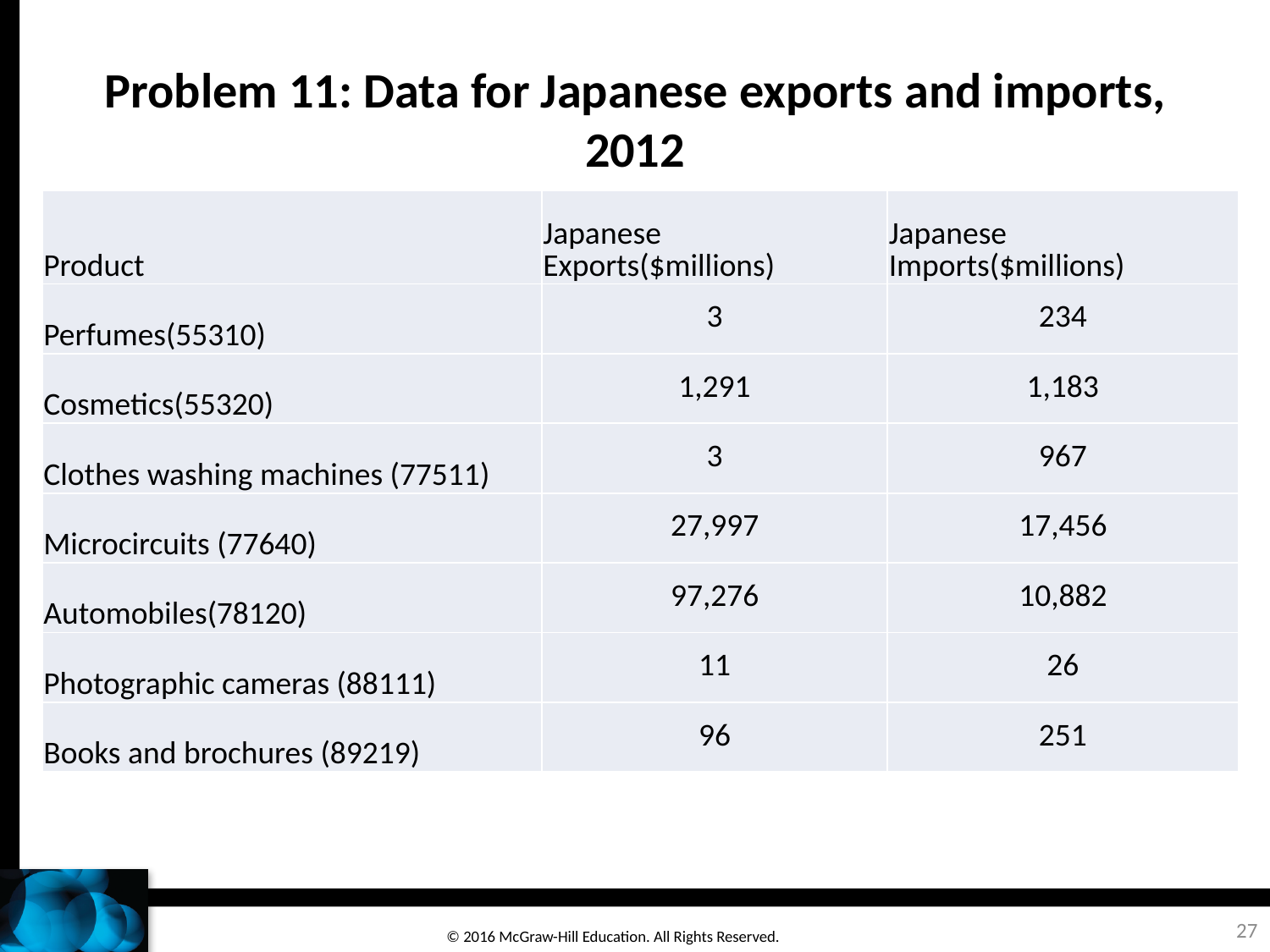

# Problem 11: Data for Japanese exports and imports, 2012
| Product | Japanese Exports($millions) | Japanese Imports($millions) |
| --- | --- | --- |
| Perfumes(55310) | 3 | 234 |
| Cosmetics(55320) | 1,291 | 1,183 |
| Clothes washing machines (77511) | 3 | 967 |
| Microcircuits (77640) | 27,997 | 17,456 |
| Automobiles(78120) | 97,276 | 10,882 |
| Photographic cameras (88111) | 11 | 26 |
| Books and brochures (89219) | 96 | 251 |
27
© 2016 McGraw-Hill Education. All Rights Reserved.